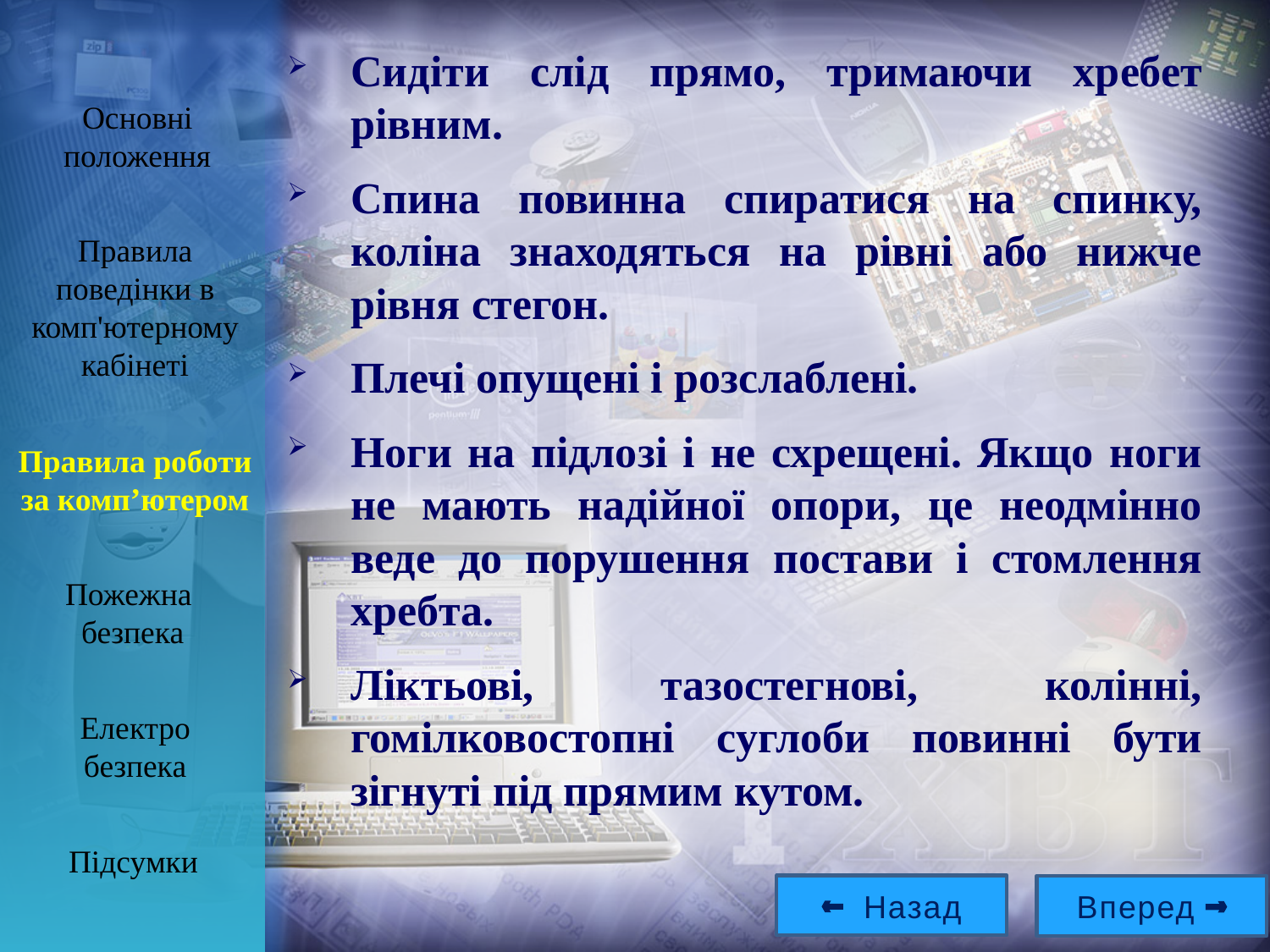

Сидіти слід прямо, тримаючи хребет рівним.
Спина повинна спиратися на спинку, коліна знаходяться на рівні або нижче рівня стегон.
Плечі опущені і розслаблені.
Ноги на підлозі і не схрещені. Якщо ноги не мають надійної опори, це неодмінно веде до порушення постави і стомлення хребта.
Ліктьові, тазостегнові, колінні, гомілковостопні суглоби повинні бути зігнуті під прямим кутом.
Основні положення
Правила поведінки в комп'ютерному кабінеті
Правила роботи за комп’ютером
Пожежна
безпека
Електро
безпека
Підсумки
←  Назад
Вперед →